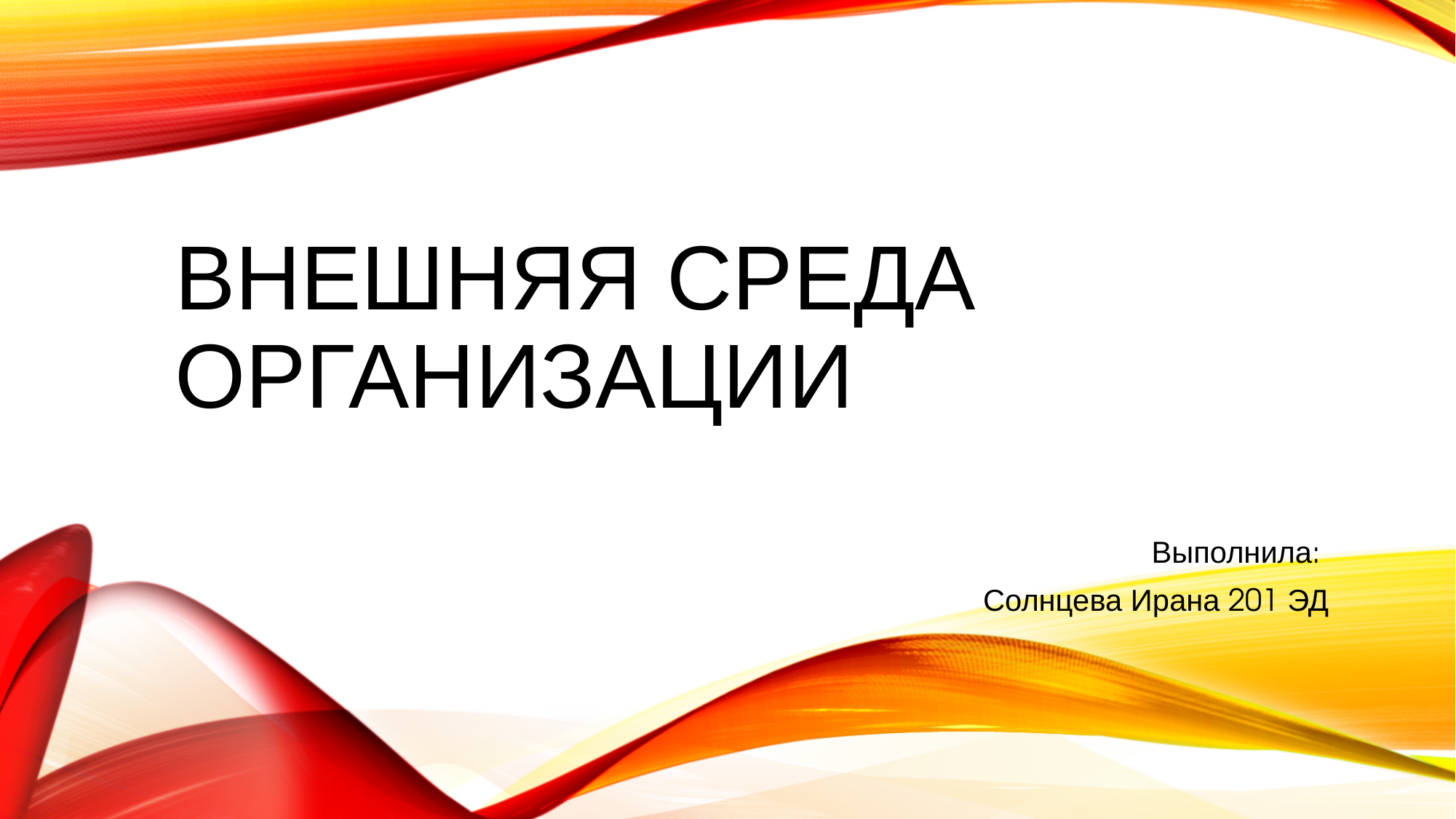

# Внешняя среда организации
Выполнила:
                       Солнцева Ирана 201 ЭД